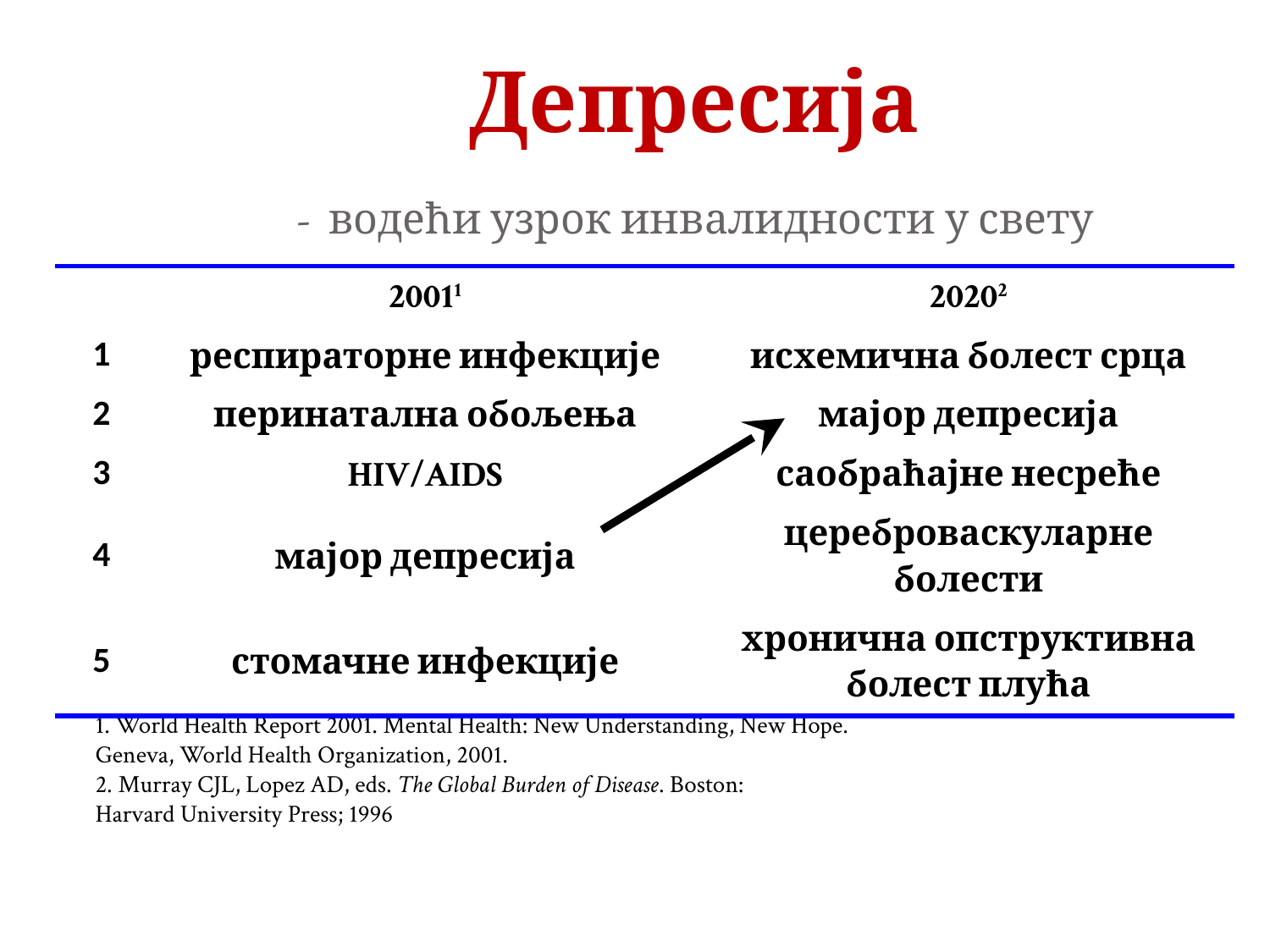

Депресија
- водећи узрок инвалидности у свету
|  | 20011 | 20202 |
| --- | --- | --- |
| 1 | респираторне инфекције | исхемична болест срца |
| 2 | перинатална обољења | мајор депресија |
| 3 | HIV/AIDS | саобраћајне несреће |
| 4 | мајор депресија | цереброваскуларне болести |
| 5 | стомачне инфекције | хронична опструктивна болест плућа |

1. World Health Report 2001. Mental Health: New Understanding, New Hope.
Geneva, World Health Organization, 2001.
2. Murray CJL, Lopez AD, eds. The Global Burden of Disease. Boston:
Harvard University Press; 1996.